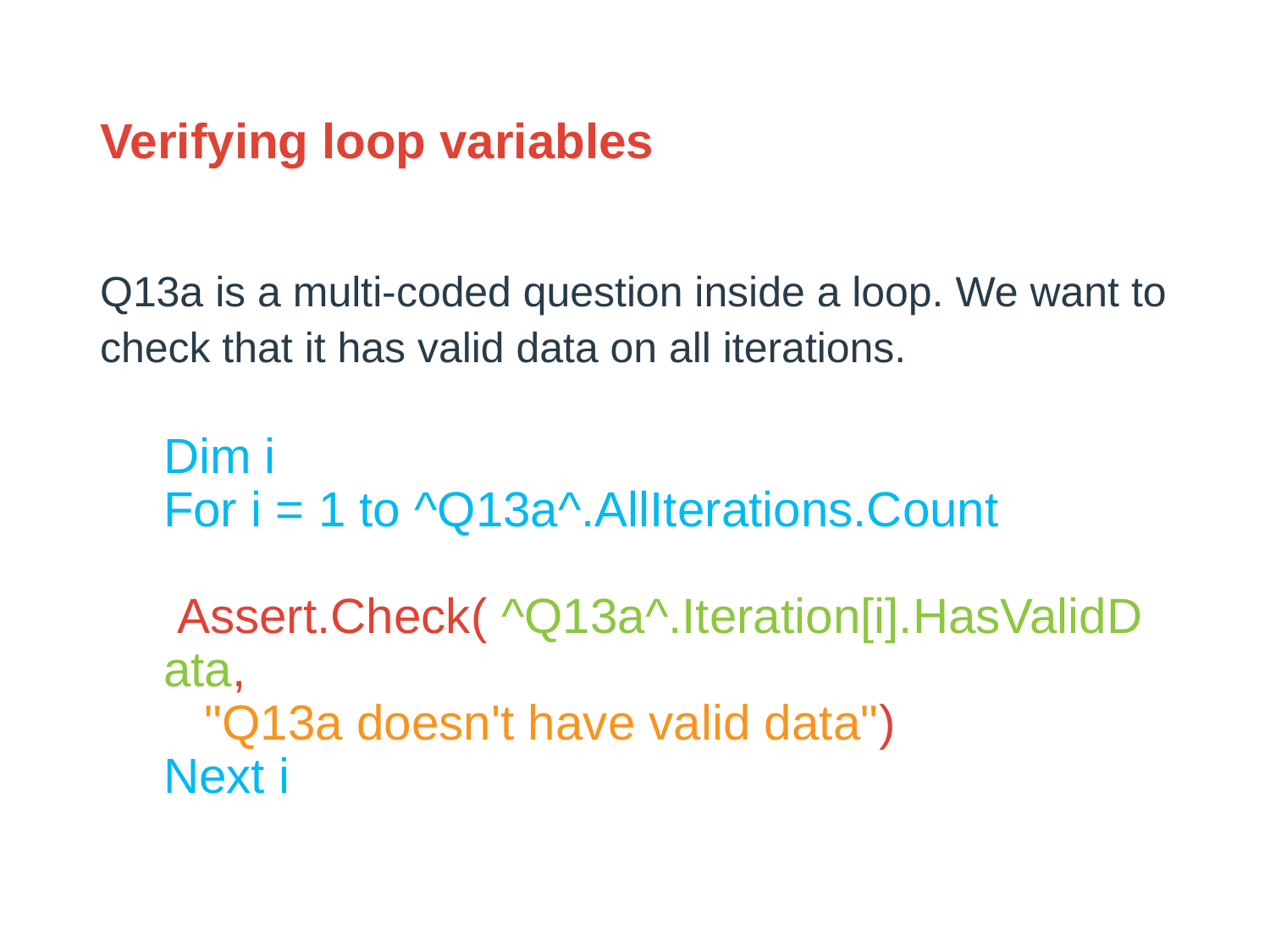

# Verifying loop variables
Q13a is a multi-coded question inside a loop. We want to check that it has valid data on all iterations.
Dim i
For i = 1 to ^Q13a^.AllIterations.Count
   Assert.Check( ^Q13a^.Iteration[i].HasValidData,
   "Q13a doesn't have valid data")
Next i